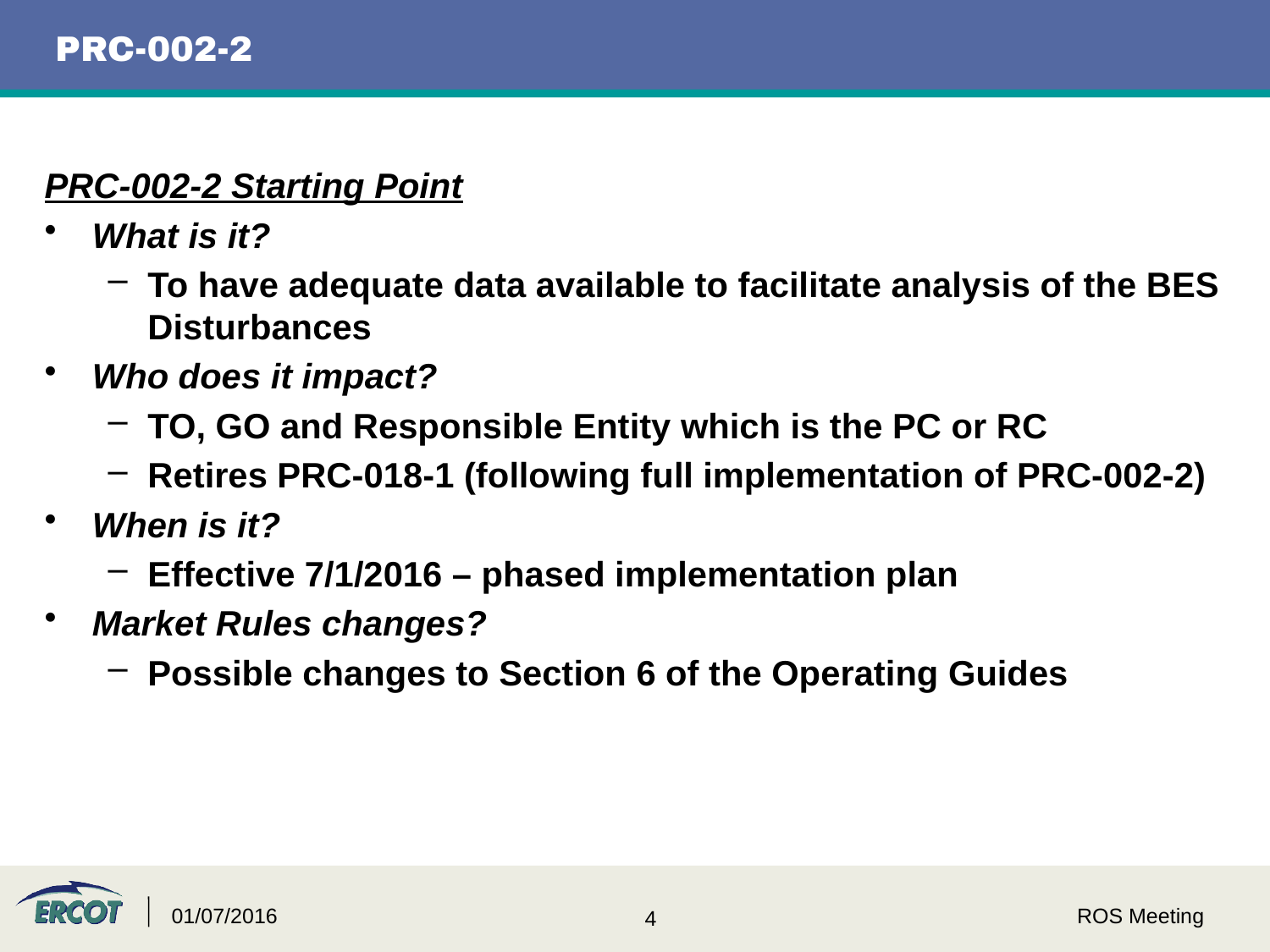

# PRC-002-2

PRC-002-2 Starting Point
What is it?
To have adequate data available to facilitate analysis of the BES Disturbances
Who does it impact?
TO, GO and Responsible Entity which is the PC or RC
Retires PRC-018-1 (following full implementation of PRC-002-2)
When is it?
Effective 7/1/2016 – phased implementation plan
Market Rules changes?
Possible changes to Section 6 of the Operating Guides

01/07/2016
ROS Meeting